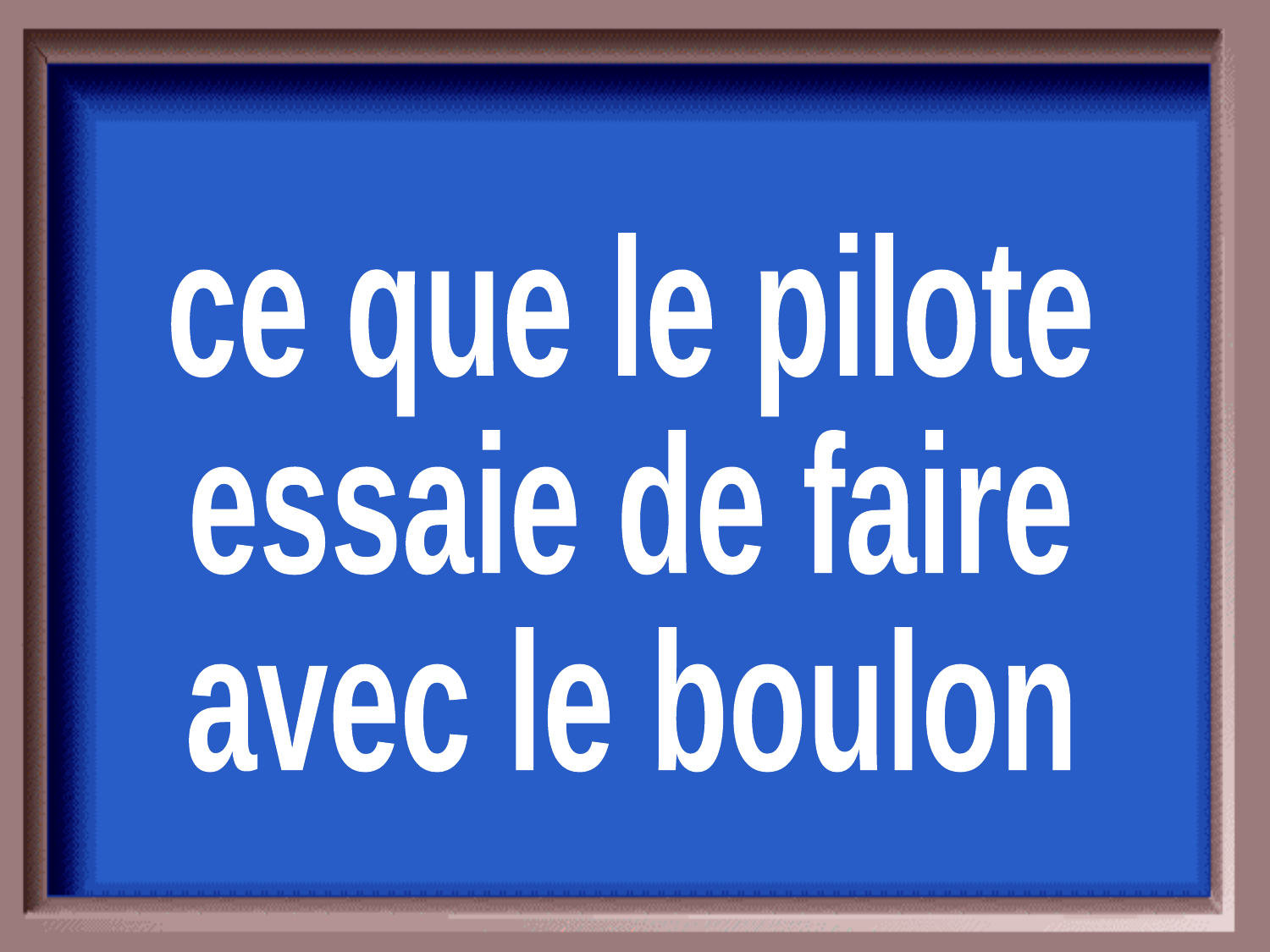

ce que le pilote
essaie de faire
avec le boulon